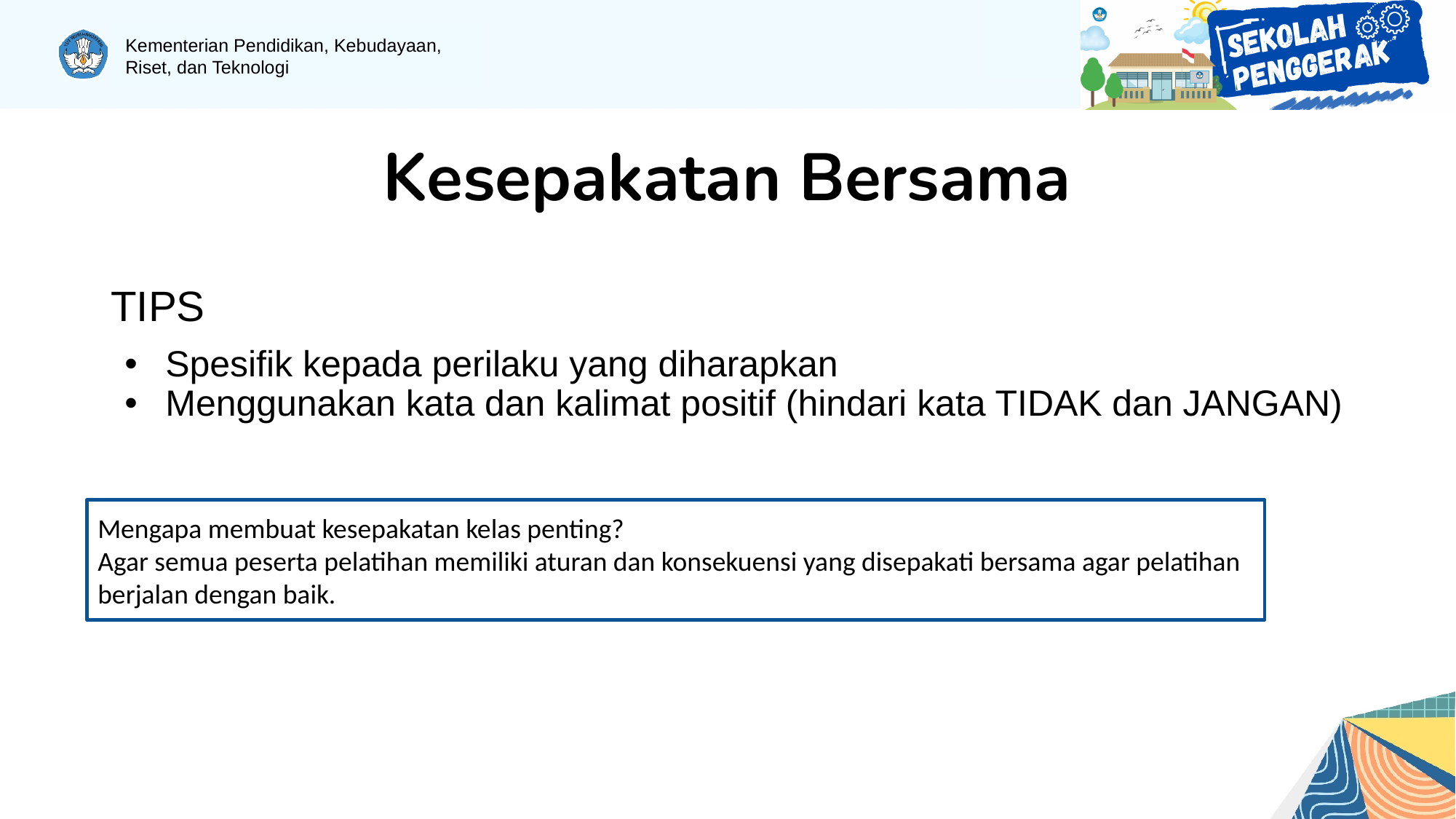

# Kesepakatan Bersama
TIPS
Spesifik kepada perilaku yang diharapkan
Menggunakan kata dan kalimat positif (hindari kata TIDAK dan JANGAN)
Mengapa membuat kesepakatan kelas penting?
Agar semua peserta pelatihan memiliki aturan dan konsekuensi yang disepakati bersama agar pelatihan berjalan dengan baik.